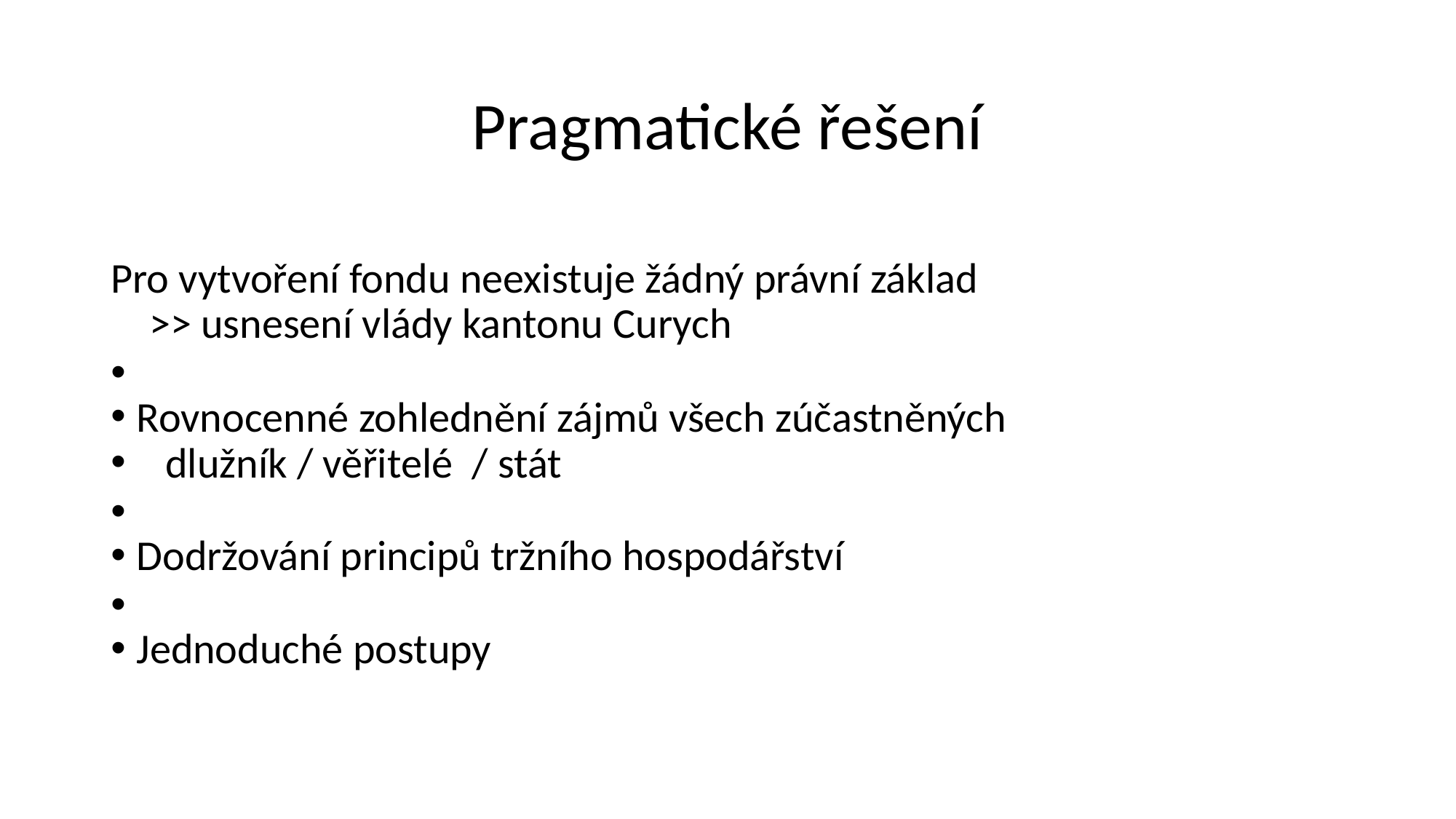

Pragmatické řešení

Pro vytvoření fondu neexistuje žádný právní základ
    >> usnesení vlády kantonu Curych

Rovnocenné zohlednění zájmů všech zúčastněných
   dlužník / věřitelé  / stát

Dodržování principů tržního hospodářství

Jednoduché postupy